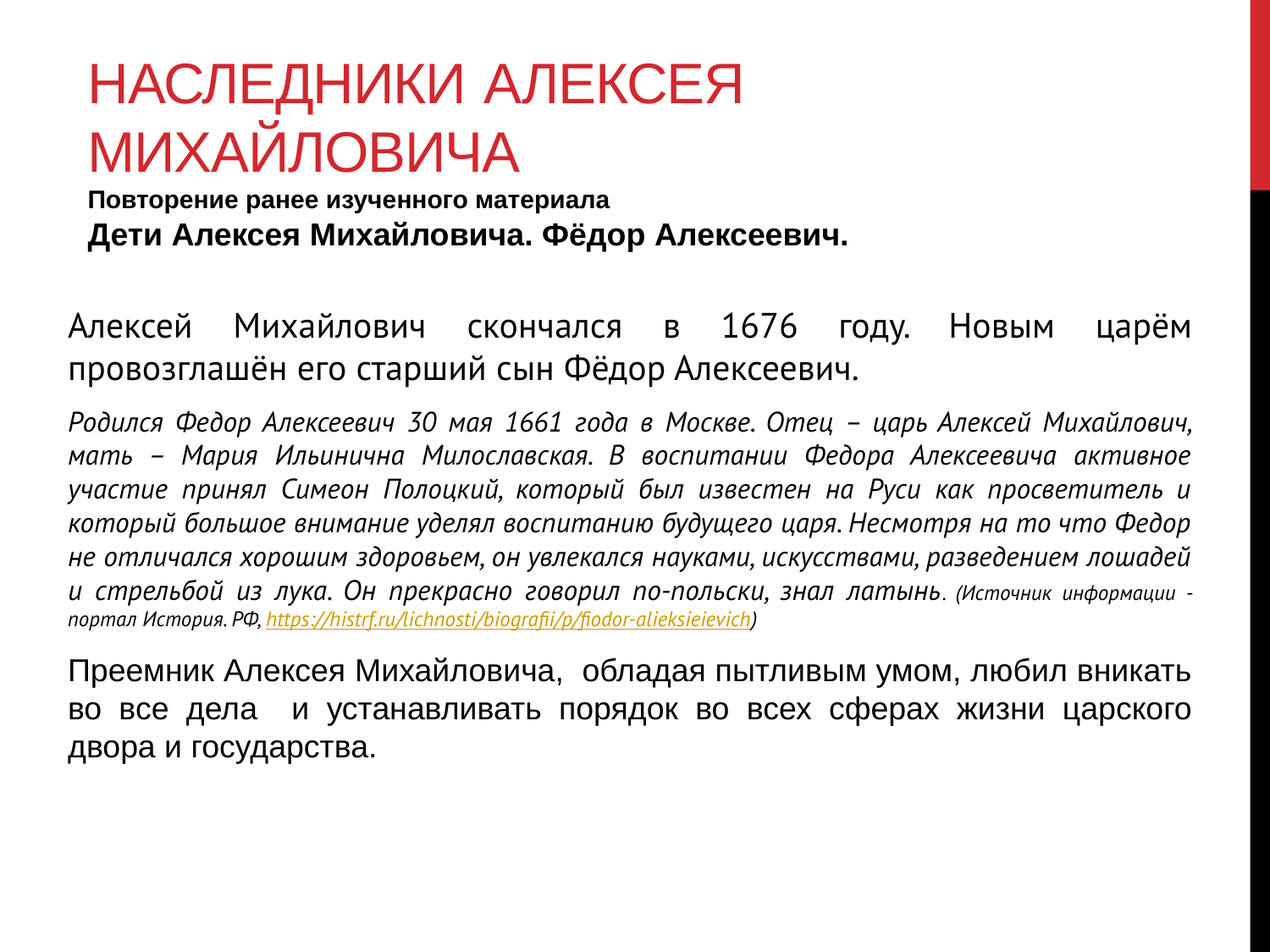

# Наследники алексея михайловича Повторение ранее изученного материала Дети Алексея Михайловича. Фёдор Алексеевич.
Алексей Михайлович скончался в 1676 году. Новым царём провозглашён его старший сын Фёдор Алексеевич.
Родился Федор Алексеевич 30 мая 1661 года в Москве. Отец – царь Алексей Михайлович, мать – Мария Ильинична Милославская. В воспитании Федора Алексеевича активное участие принял Симеон Полоцкий, который был известен на Руси как просветитель и который большое внимание уделял воспитанию будущего царя. Несмотря на то что Федор не отличался хорошим здоровьем, он увлекался науками, искусствами, разведением лошадей и стрельбой из лука. Он прекрасно говорил по-польски, знал латынь. (Источник информации - портал История. РФ, https://histrf.ru/lichnosti/biografii/p/fiodor-alieksieievich)
Преемник Алексея Михайловича,  обладая пытливым умом, любил вникать во все дела  и устанавливать порядок во всех сферах жизни царского двора и государства.